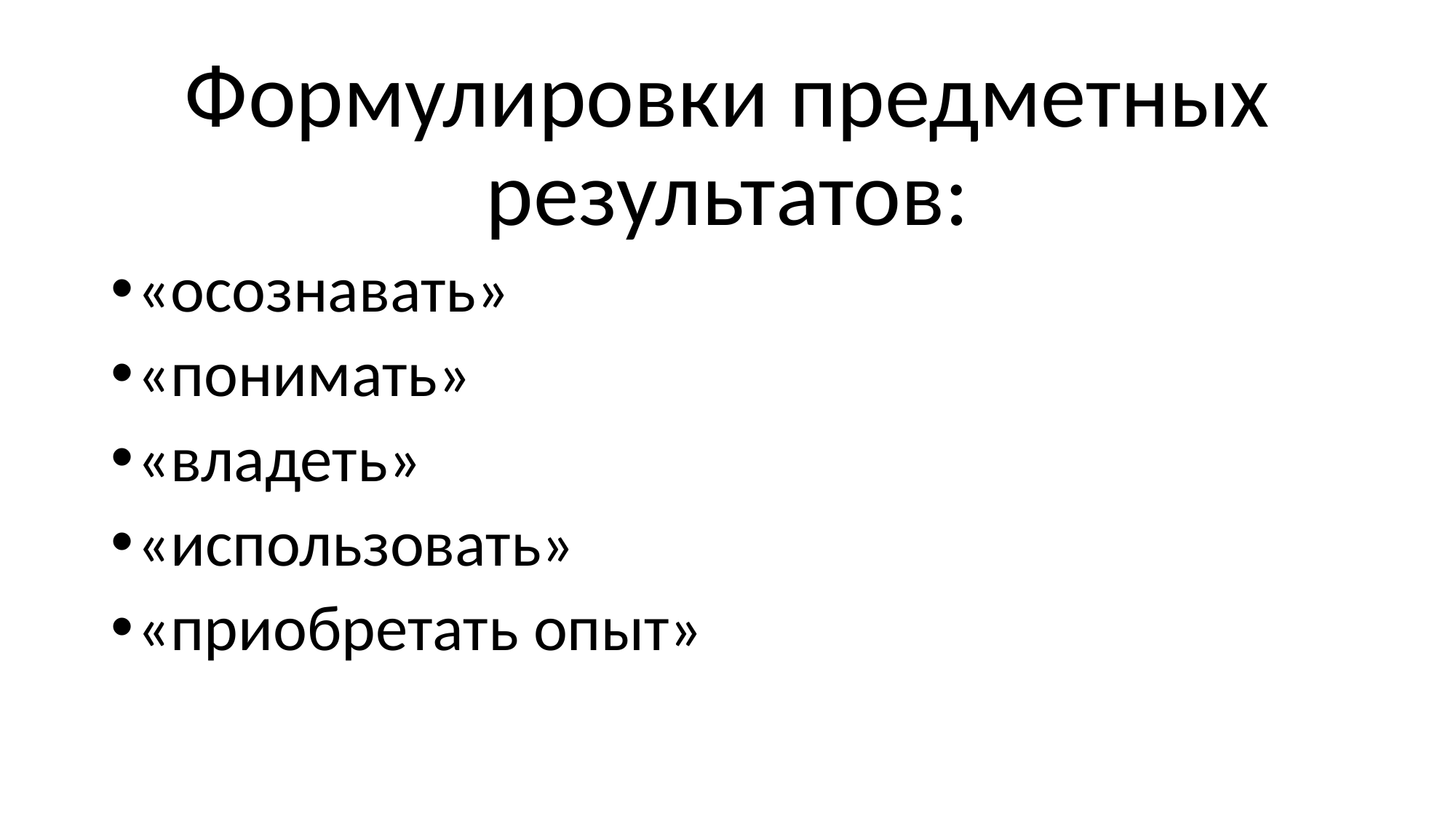

# Формулировки предметных результатов:

«осознавать»
«понимать»
«владеть»
«использовать»
«приобретать опыт»